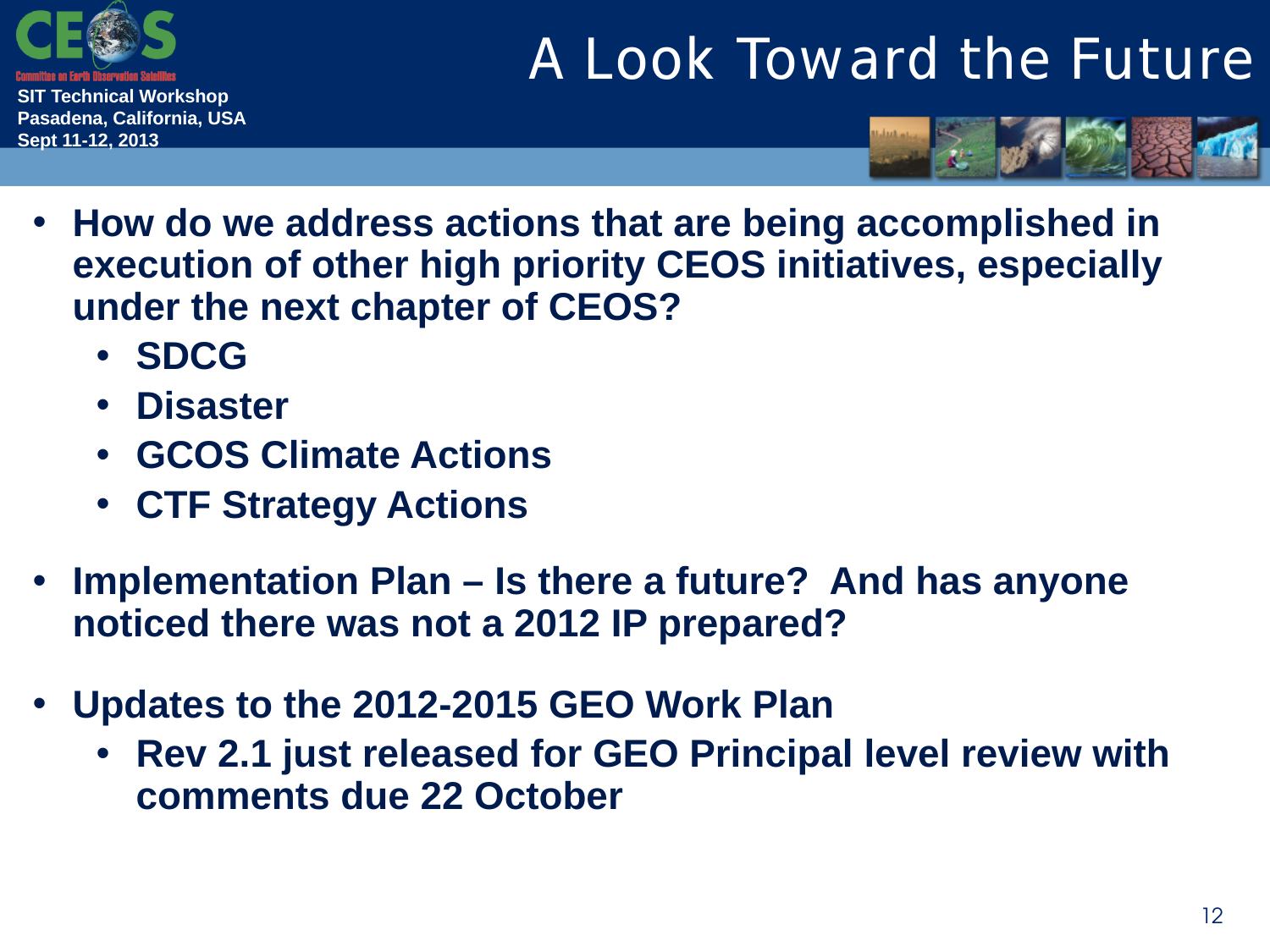

A Look Toward the Future
How do we address actions that are being accomplished in execution of other high priority CEOS initiatives, especially under the next chapter of CEOS?
SDCG
Disaster
GCOS Climate Actions
CTF Strategy Actions

Implementation Plan – Is there a future?  And has anyone noticed there was not a 2012 IP prepared?

Updates to the 2012-2015 GEO Work Plan
Rev 2.1 just released for GEO Principal level review with comments due 22 October
12